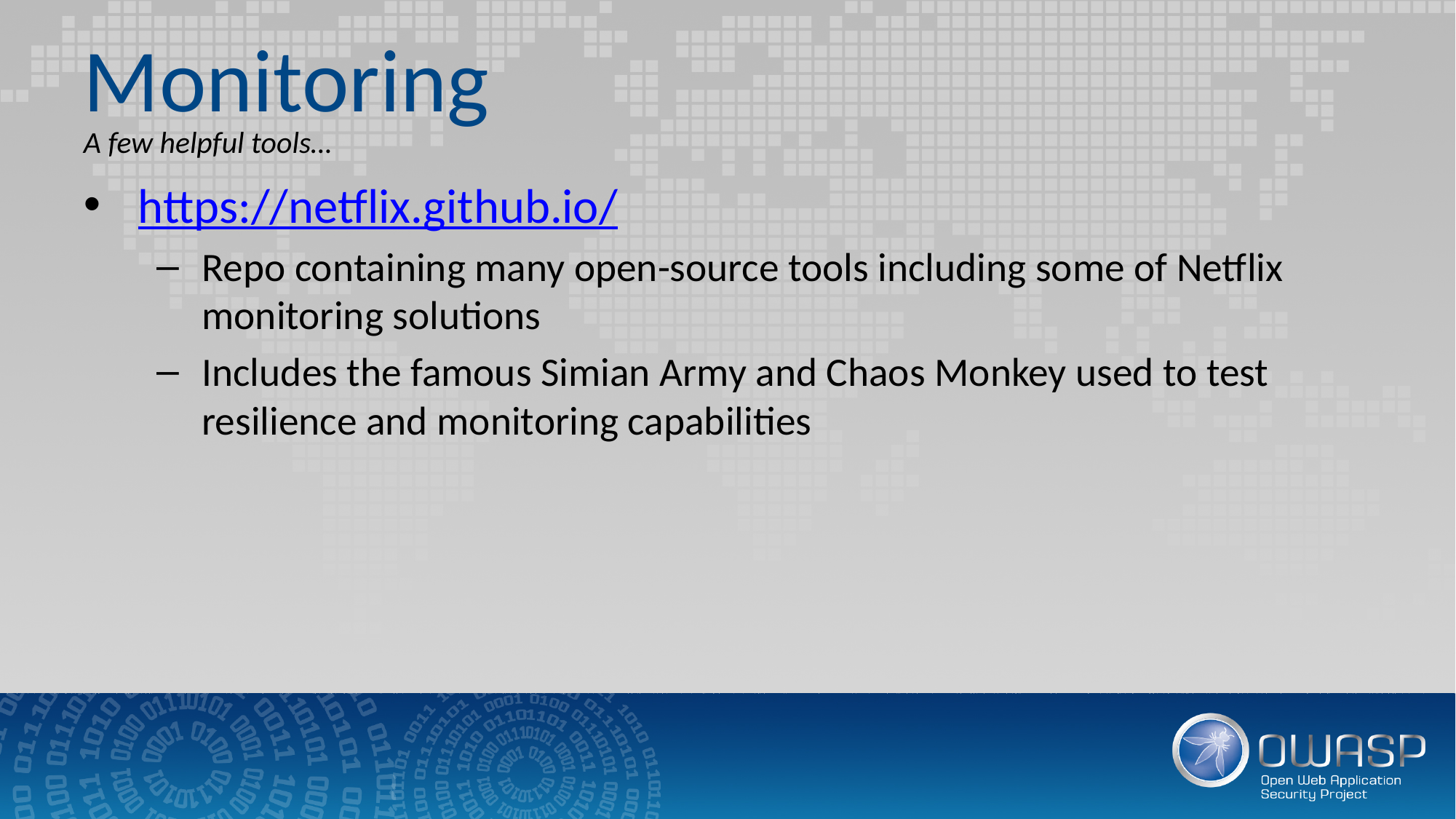

# Monitoring
A few helpful tools…
https://netflix.github.io/
Repo containing many open-source tools including some of Netflix monitoring solutions
Includes the famous Simian Army and Chaos Monkey used to test resilience and monitoring capabilities